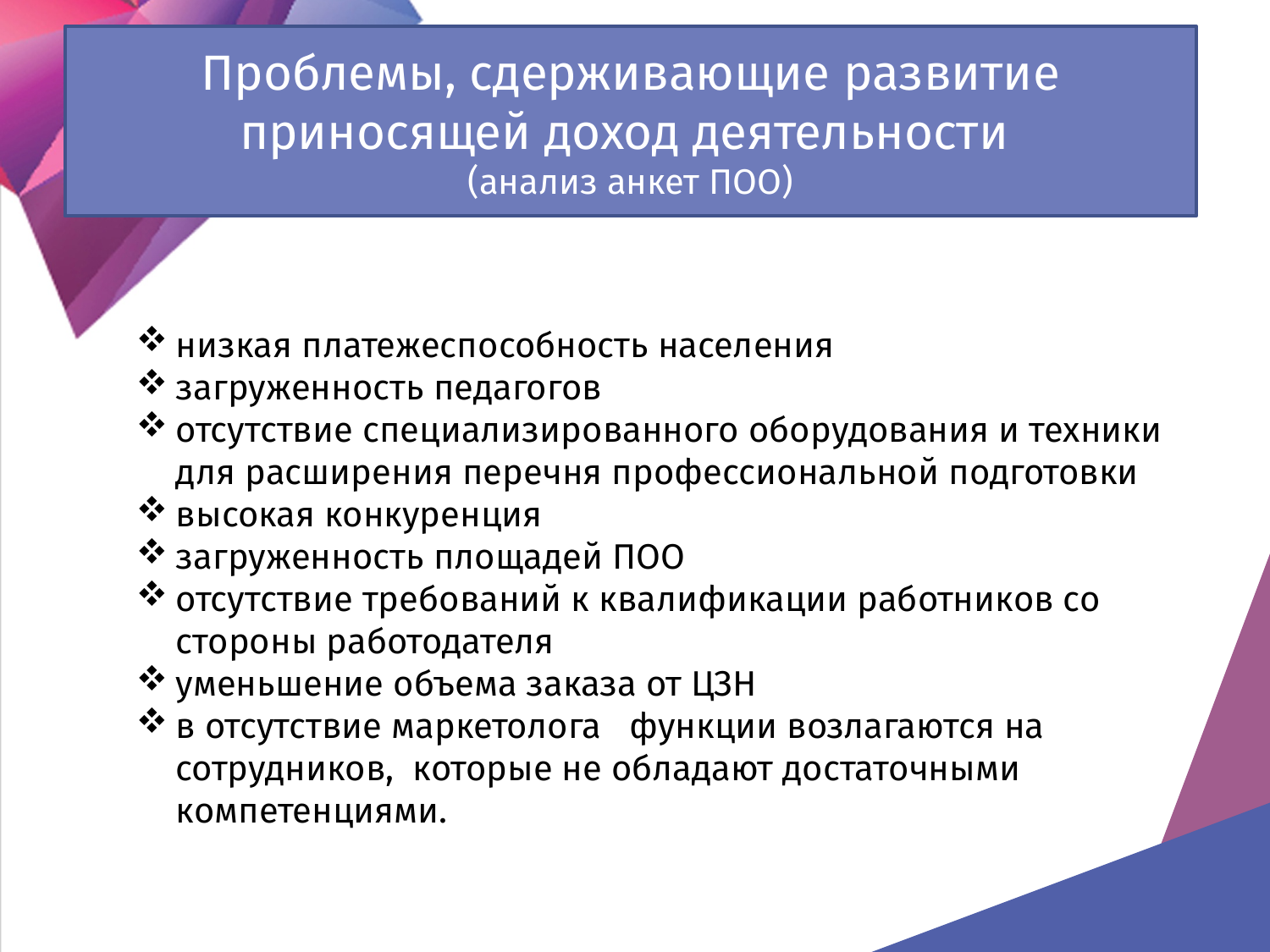

# Проблемы, сдерживающие развитие приносящей доход деятельности (анализ анкет ПОО)
низкая платежеспособность населения
загруженность педагогов
отсутствие специализированного оборудования и техники для расширения перечня профессиональной подготовки
высокая конкуренция
загруженность площадей ПОО
отсутствие требований к квалификации работников со  стороны работодателя
уменьшение объема заказа от ЦЗН
в отсутствие маркетолога   функции возлагаются на сотрудников,  которые не обладают достаточными компетенциями.